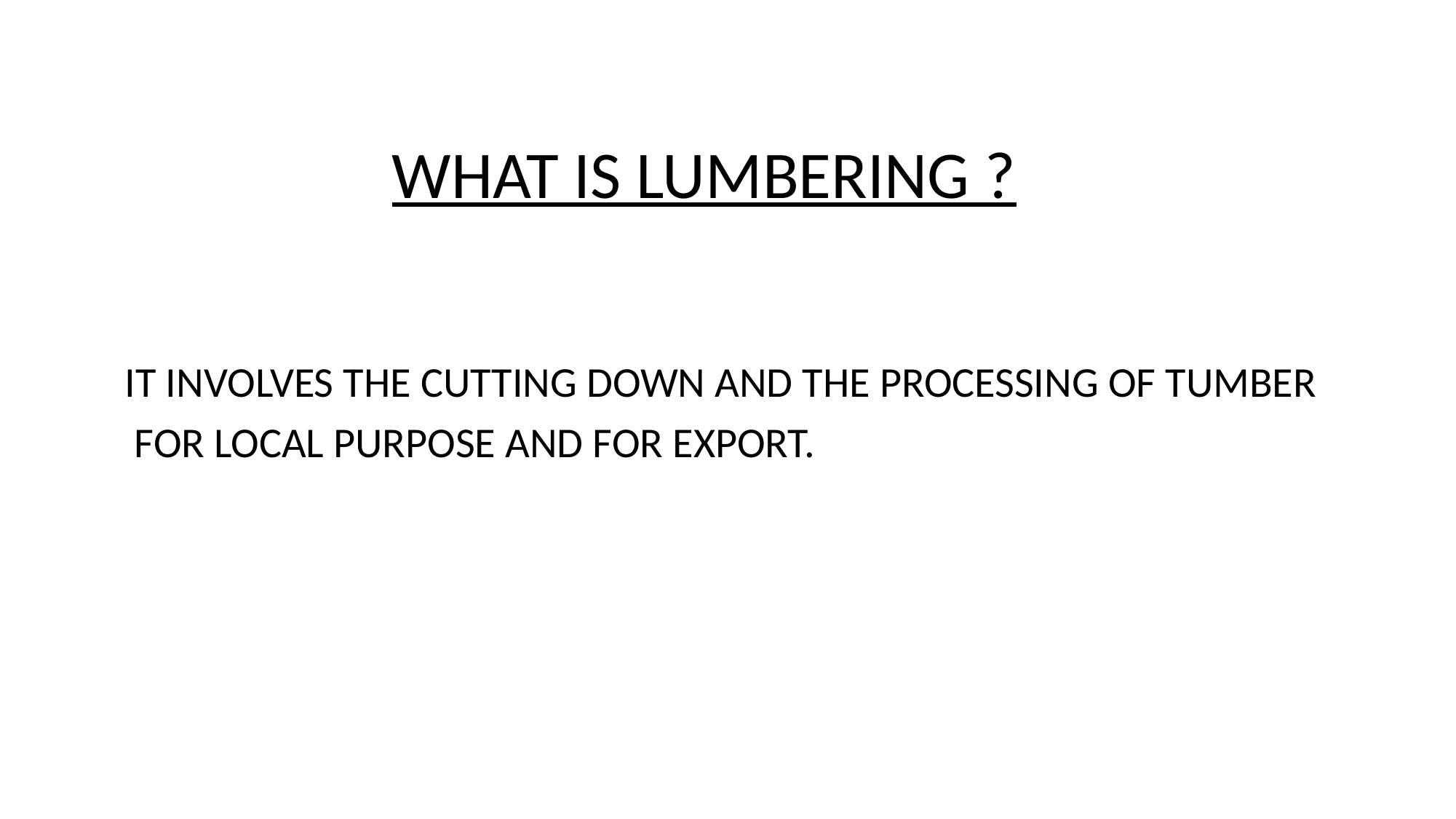

# WHAT IS LUMBERING ?
IT INVOLVES THE CUTTING DOWN AND THE PROCESSING OF TUMBER
 FOR LOCAL PURPOSE AND FOR EXPORT.